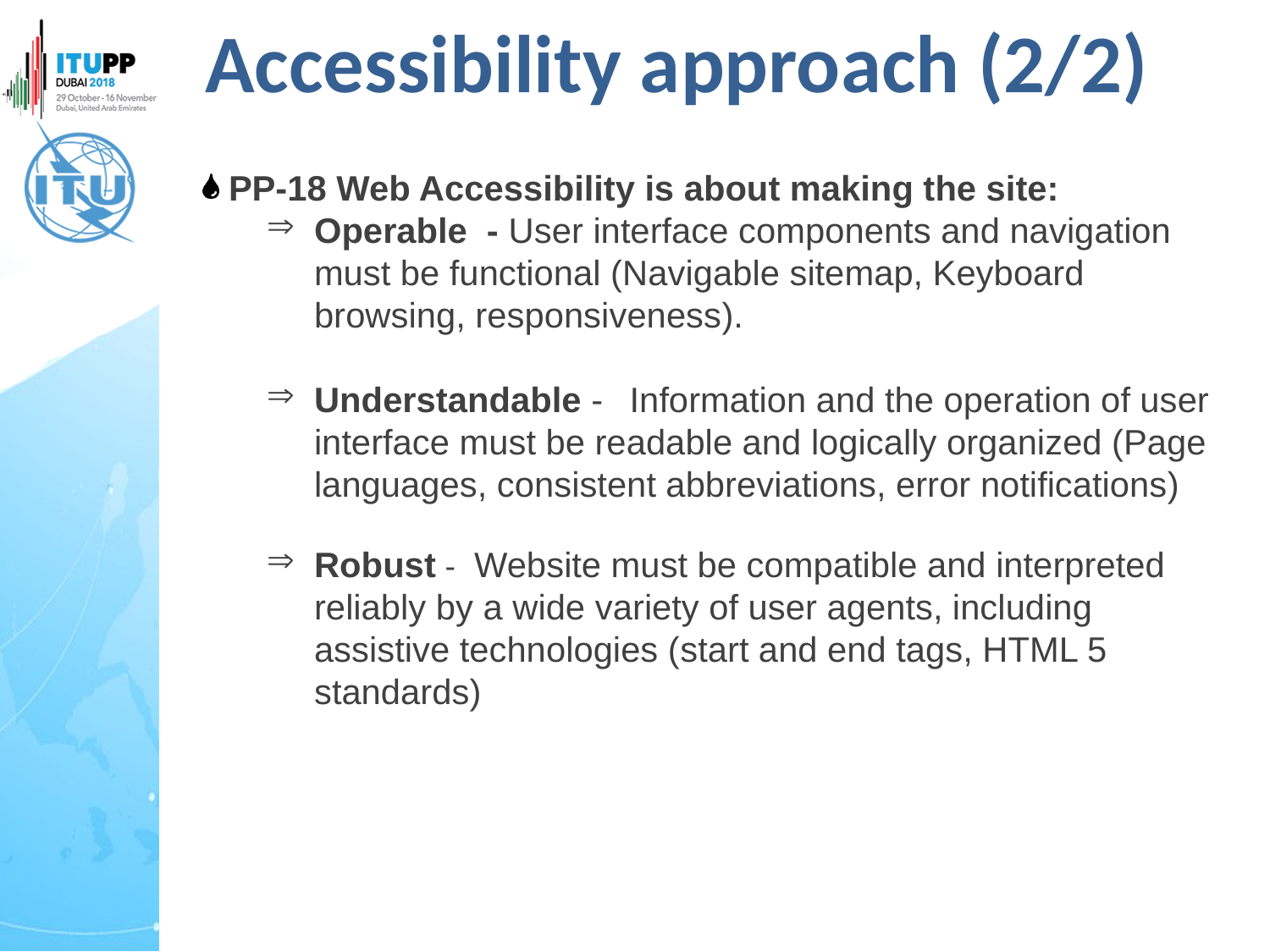

Accessibility approach (2/2)
 PP-18 Web Accessibility is about making the site:
Operable  - User interface components and navigation must be functional (Navigable sitemap, Keyboard browsing, responsiveness).

Understandable -   Information and the operation of user interface must be readable and logically organized (Page languages, consistent abbreviations, error notifications)

Robust -  Website must be compatible and interpreted reliably by a wide variety of user agents, including assistive technologies (start and end tags, HTML 5 standards)